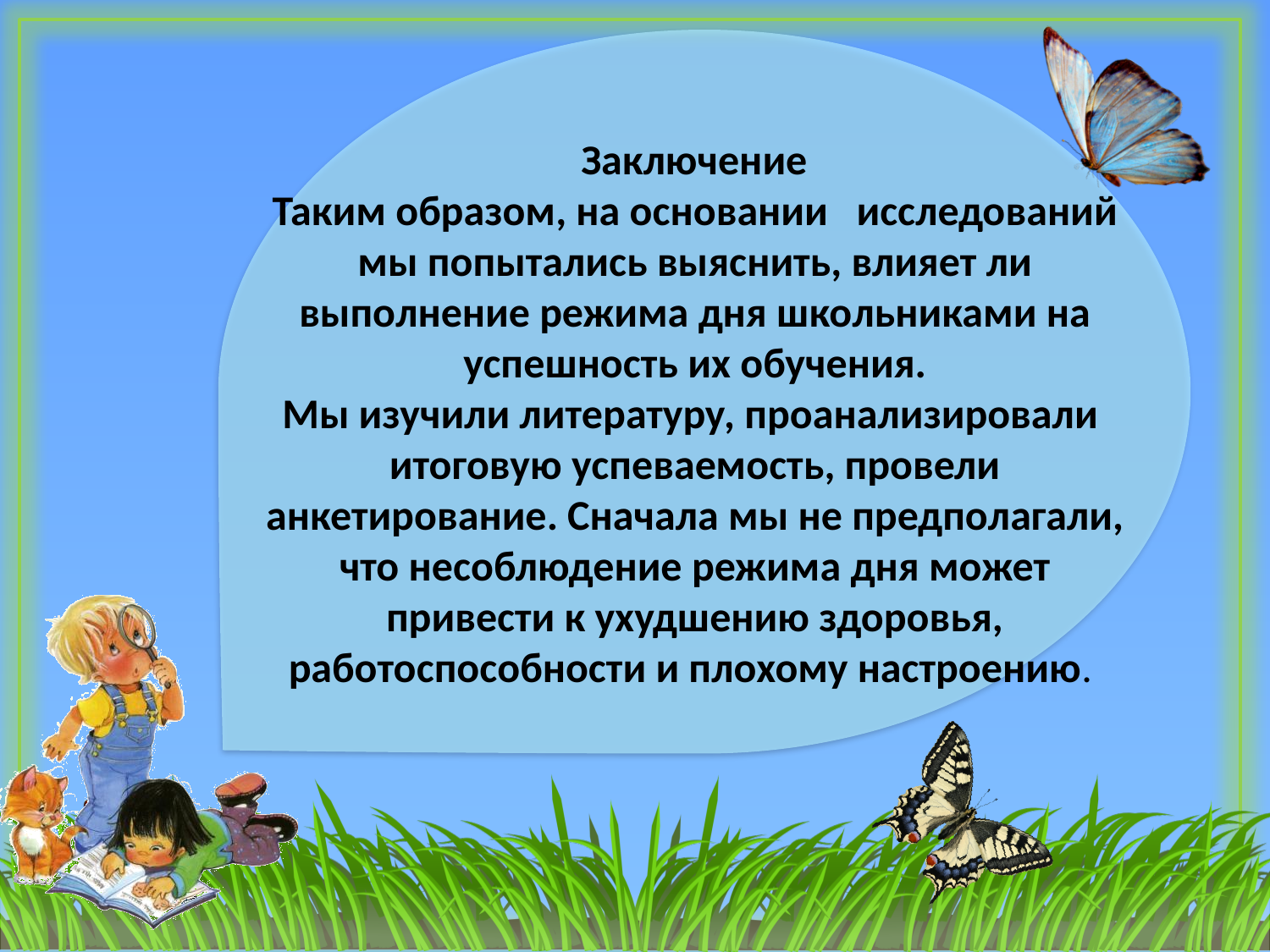

#
 Заключение
Таким образом, на основании   исследований мы попытались выяснить, влияет ли выполнение режима дня школьниками на успешность их обучения.
Мы изучили литературу, проанализировали  итоговую успеваемость, провели анкетирование. Сначала мы не предполагали, что несоблюдение режима дня может привести к ухудшению здоровья, работоспособности и плохому настроению.